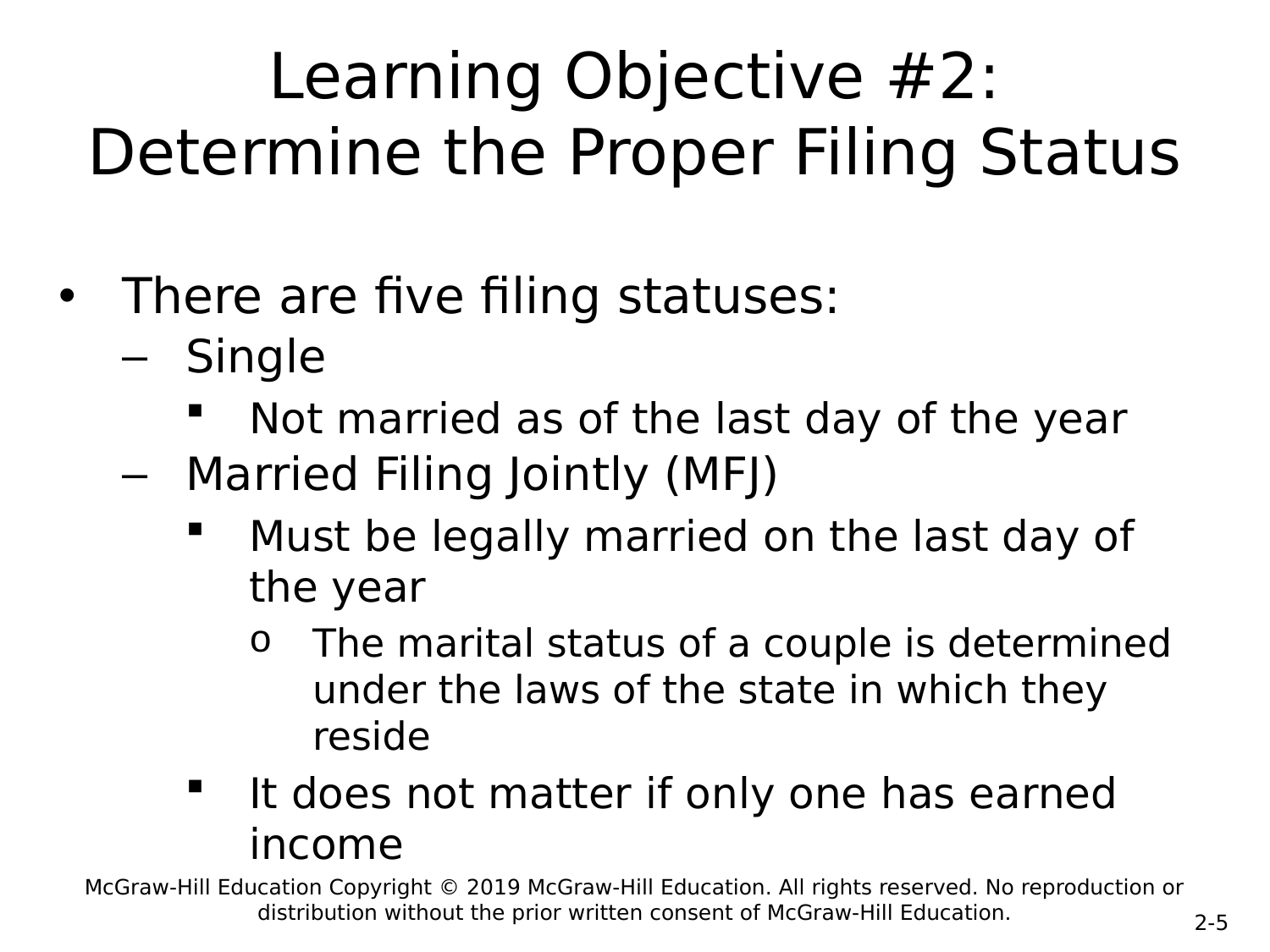

# Learning Objective #2: Determine the Proper Filing Status
There are five filing statuses:
Single
Not married as of the last day of the year
Married Filing Jointly (MFJ)
Must be legally married on the last day of the year
The marital status of a couple is determined under the laws of the state in which they reside
It does not matter if only one has earned income
McGraw-Hill Education Copyright © 2019 McGraw-Hill Education. All rights reserved. No reproduction or distribution without the prior written consent of McGraw-Hill Education.
2-5